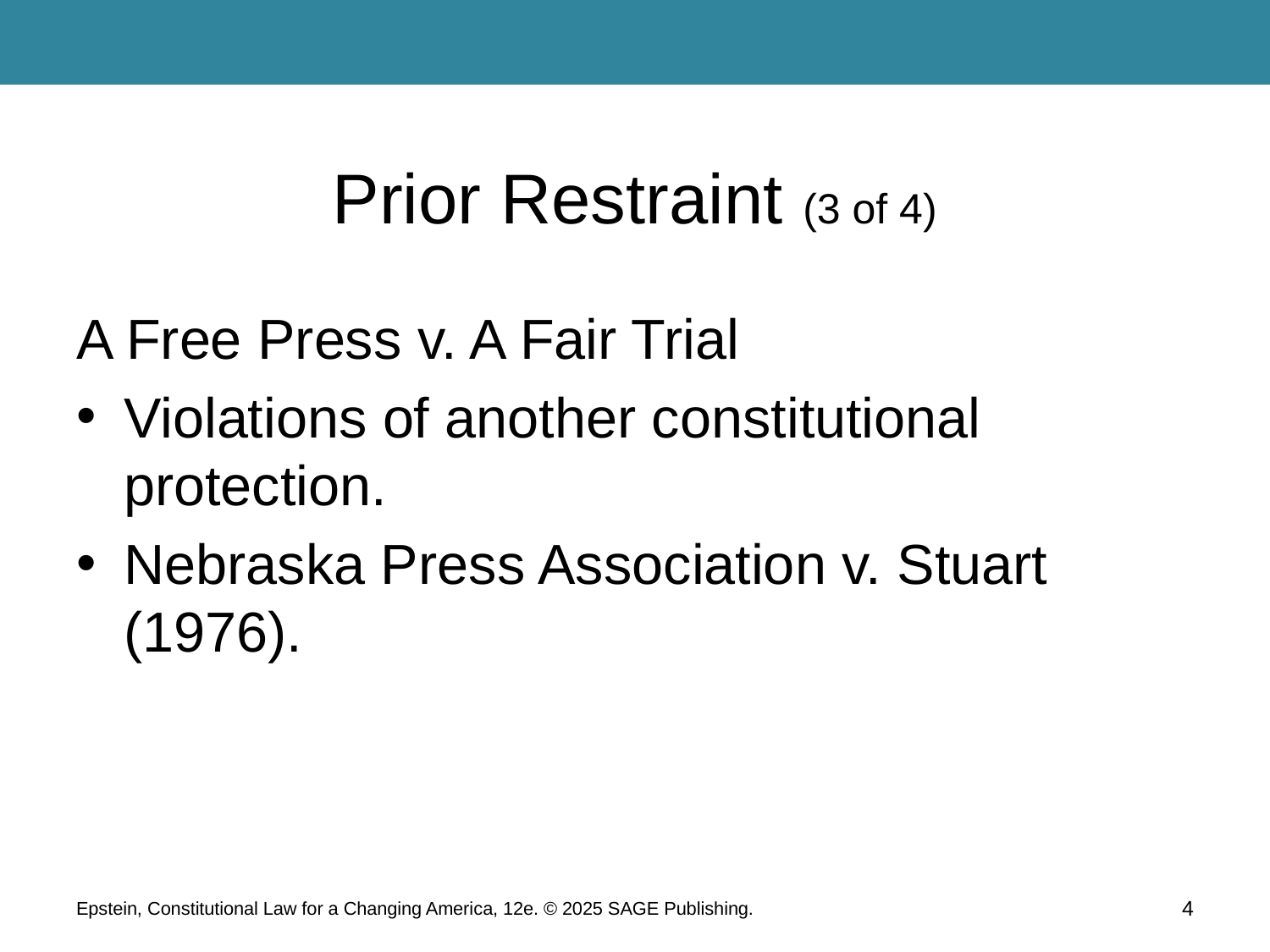

# Prior Restraint (3 of 4)
A Free Press v. A Fair Trial
Violations of another constitutional protection.
Nebraska Press Association v. Stuart (1976).
Epstein, Constitutional Law for a Changing America, 12e. © 2025 SAGE Publishing.
4